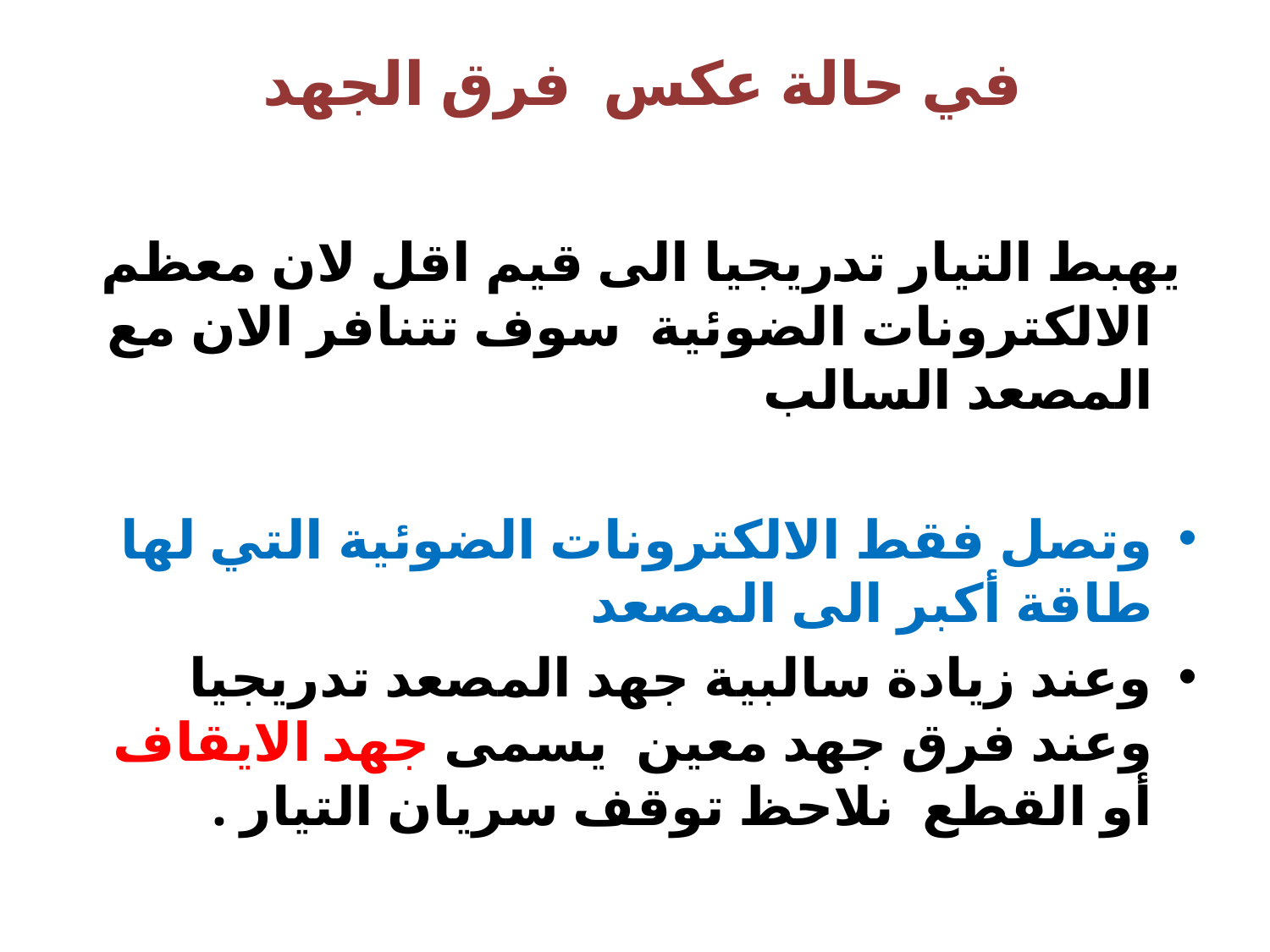

# في حالة عكس  فرق الجهد
 يهبط التيار تدريجيا الى قيم اقل لان معظم الالكترونات الضوئية  سوف تتنافر الان مع  المصعد السالب

وتصل فقط الالكترونات الضوئية التي لها طاقة أكبر الى المصعد
وعند زيادة سالبية جهد المصعد تدريجيا  وعند فرق جهد معين  يسمى جهد الايقاف  أو القطع  نلاحظ توقف سريان التيار .